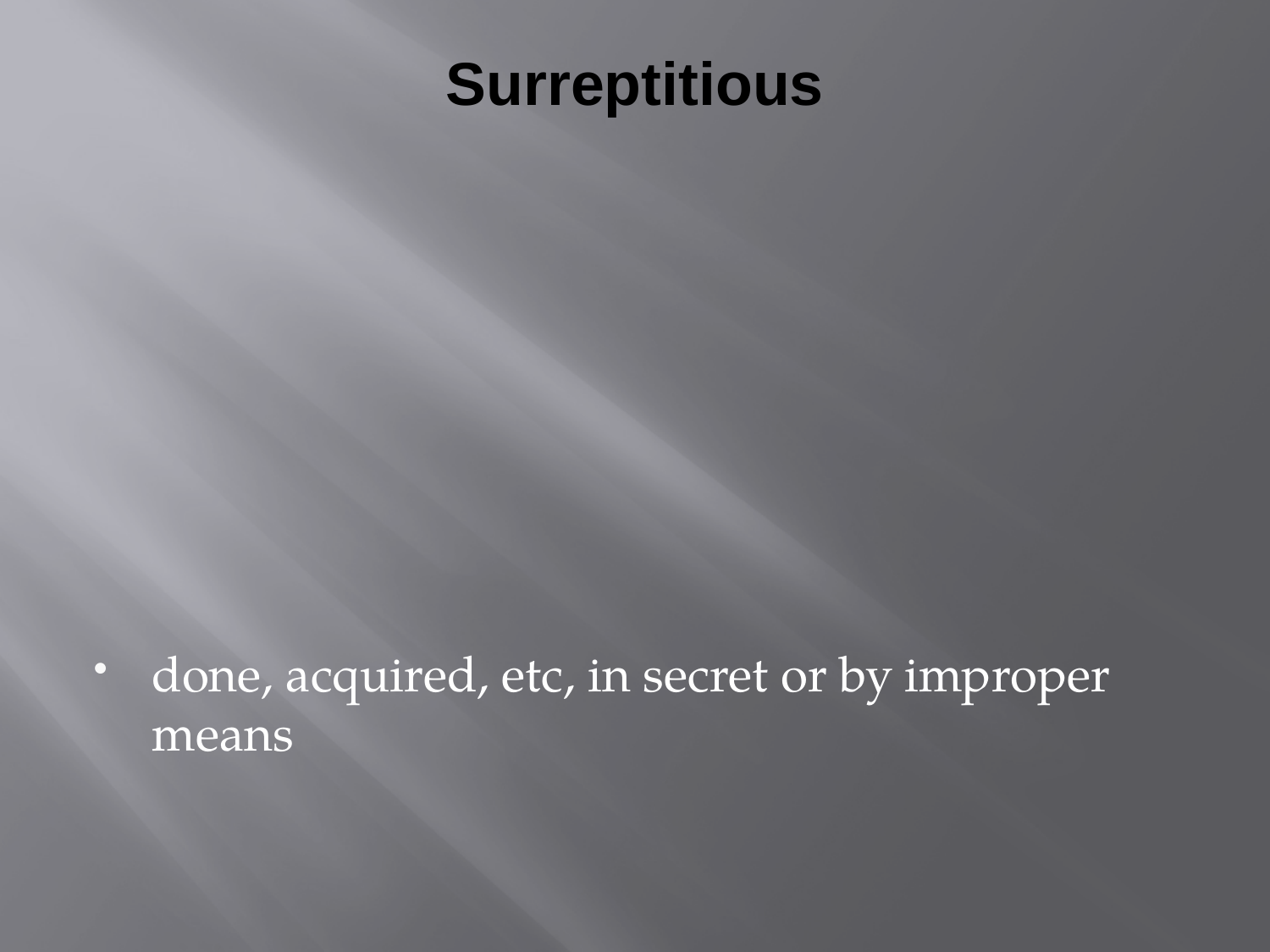

# Surreptitious

done, acquired, etc, in secret or by improper means